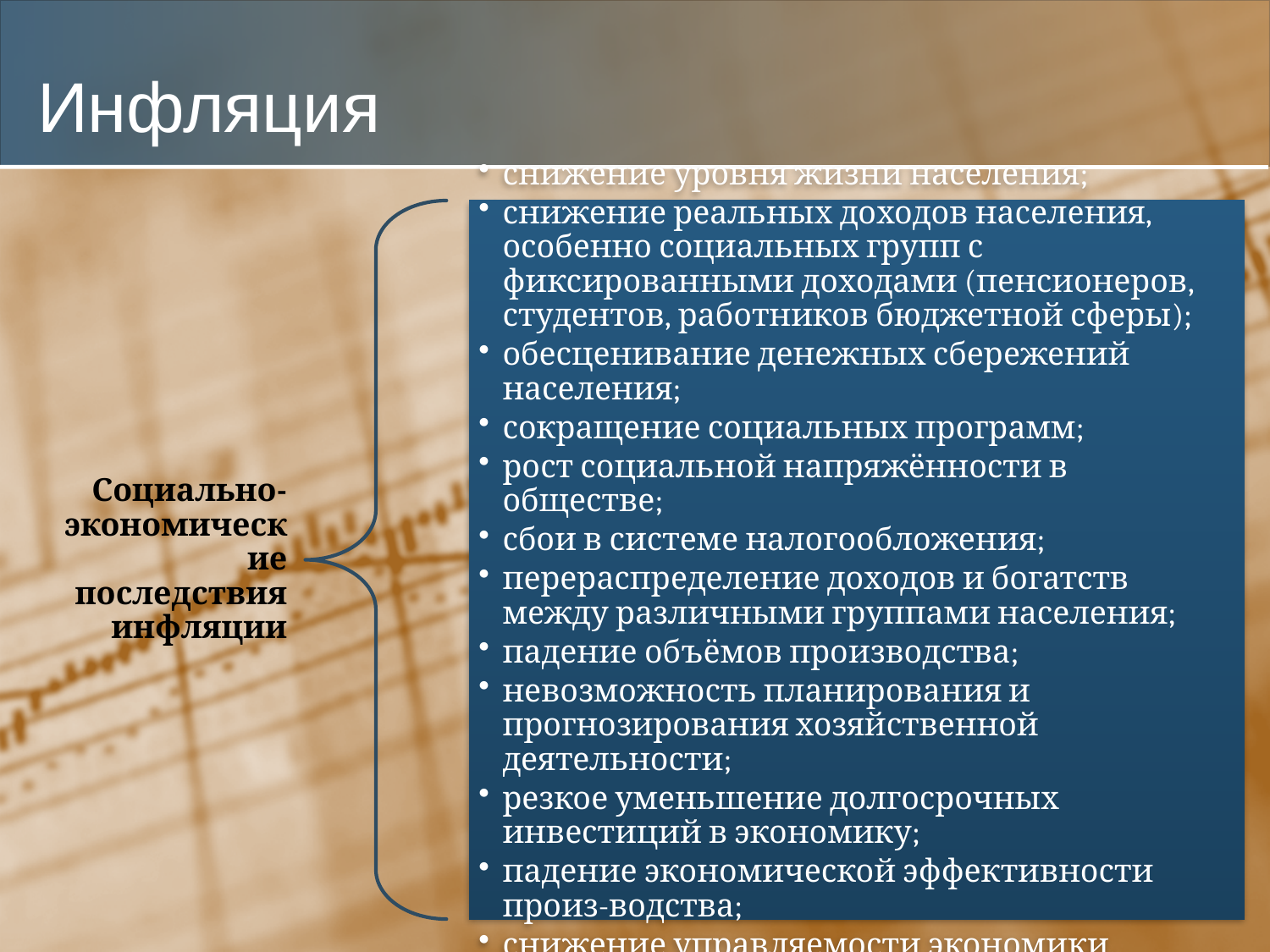

# Инфляция
Социально-экономические последствия инфляции
снижение уровня жизни населения;
снижение реальных доходов населения, особенно социальных групп с фиксированными доходами (пенсионеров, студентов, работников бюджетной сферы);
обесценивание денежных сбережений населения;
сокращение социальных программ;
рост социальной напряжённости в обществе;
сбои в системе налогообложения;
перераспределение доходов и богатств между различными группами населения;
падение объёмов производства;
невозможность планирования и прогнозирования хозяйственной деятельности;
резкое уменьшение долгосрочных инвестиций в экономику;
падение экономической эффективности произ-водства;
снижение управляемости экономики.